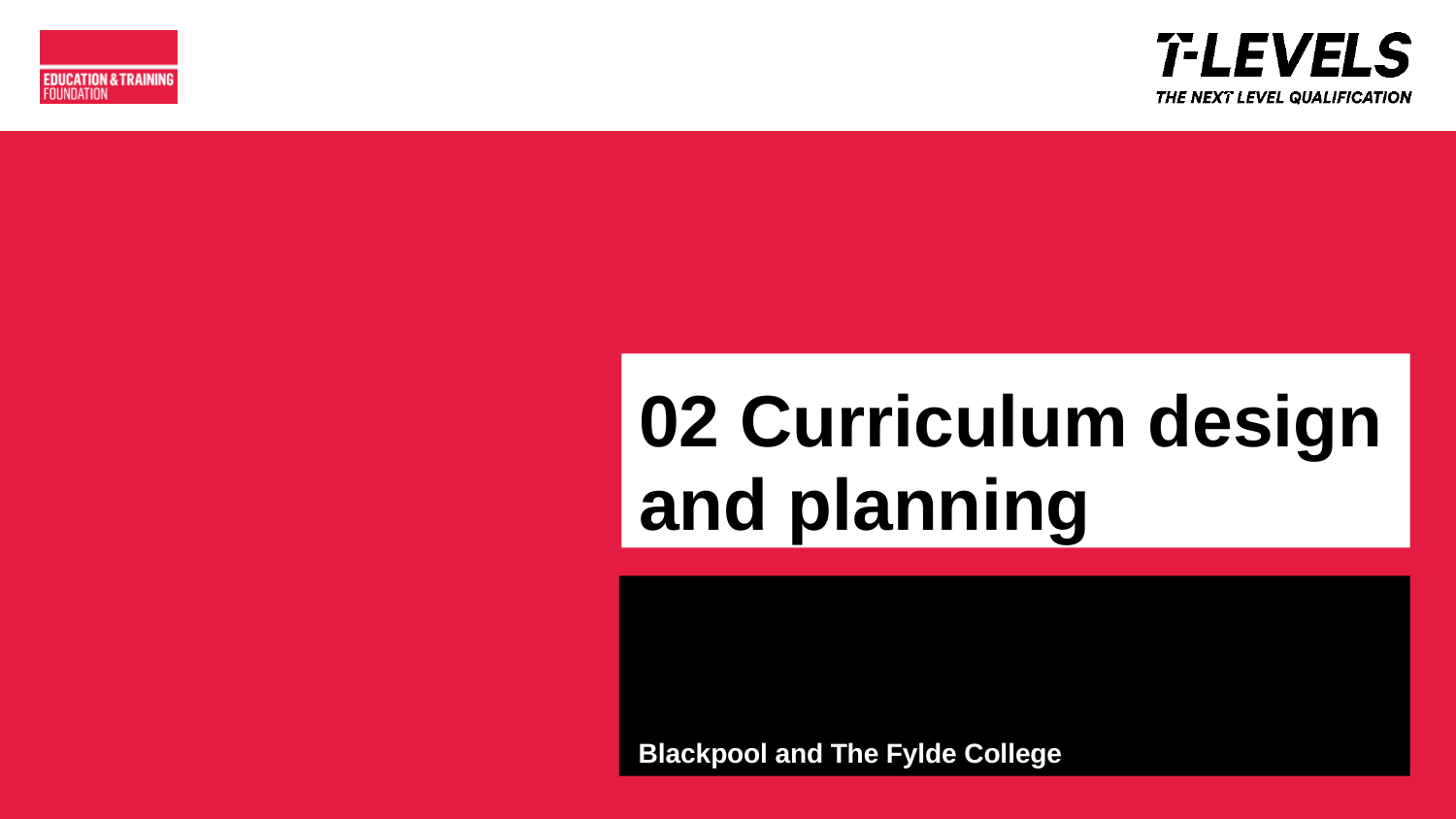

# 02 Curriculum design and planning

Blackpool and The Fylde College